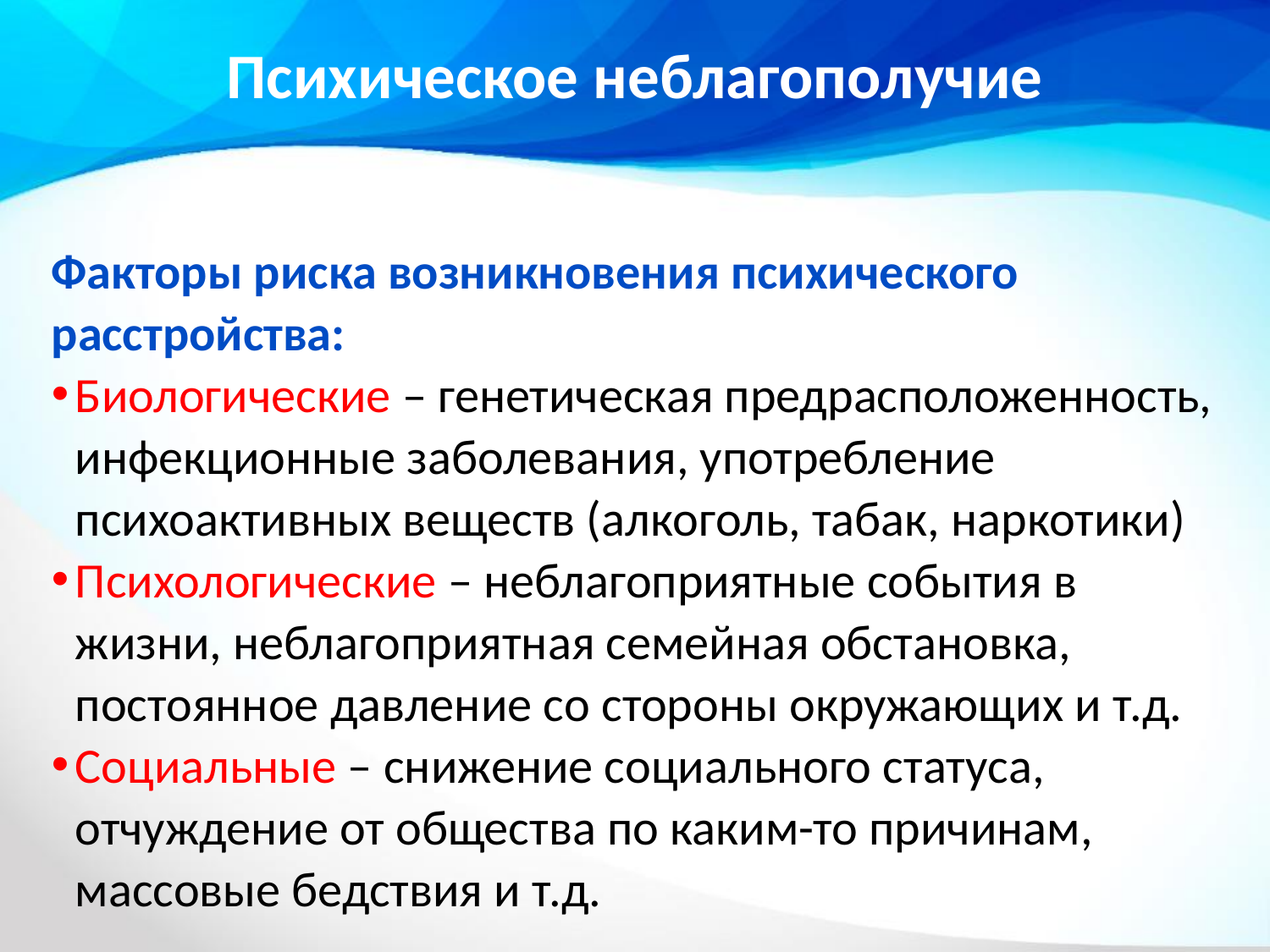

# Психическое неблагополучие
Факторы риска возникновения психического расстройства:
Биологические – генетическая предрасположенность, инфекционные заболевания, употребление психоактивных веществ (алкоголь, табак, наркотики)
Психологические – неблагоприятные события в жизни, неблагоприятная семейная обстановка, постоянное давление со стороны окружающих и т.д.
Социальные – снижение социального статуса, отчуждение от общества по каким-то причинам, массовые бедствия и т.д.